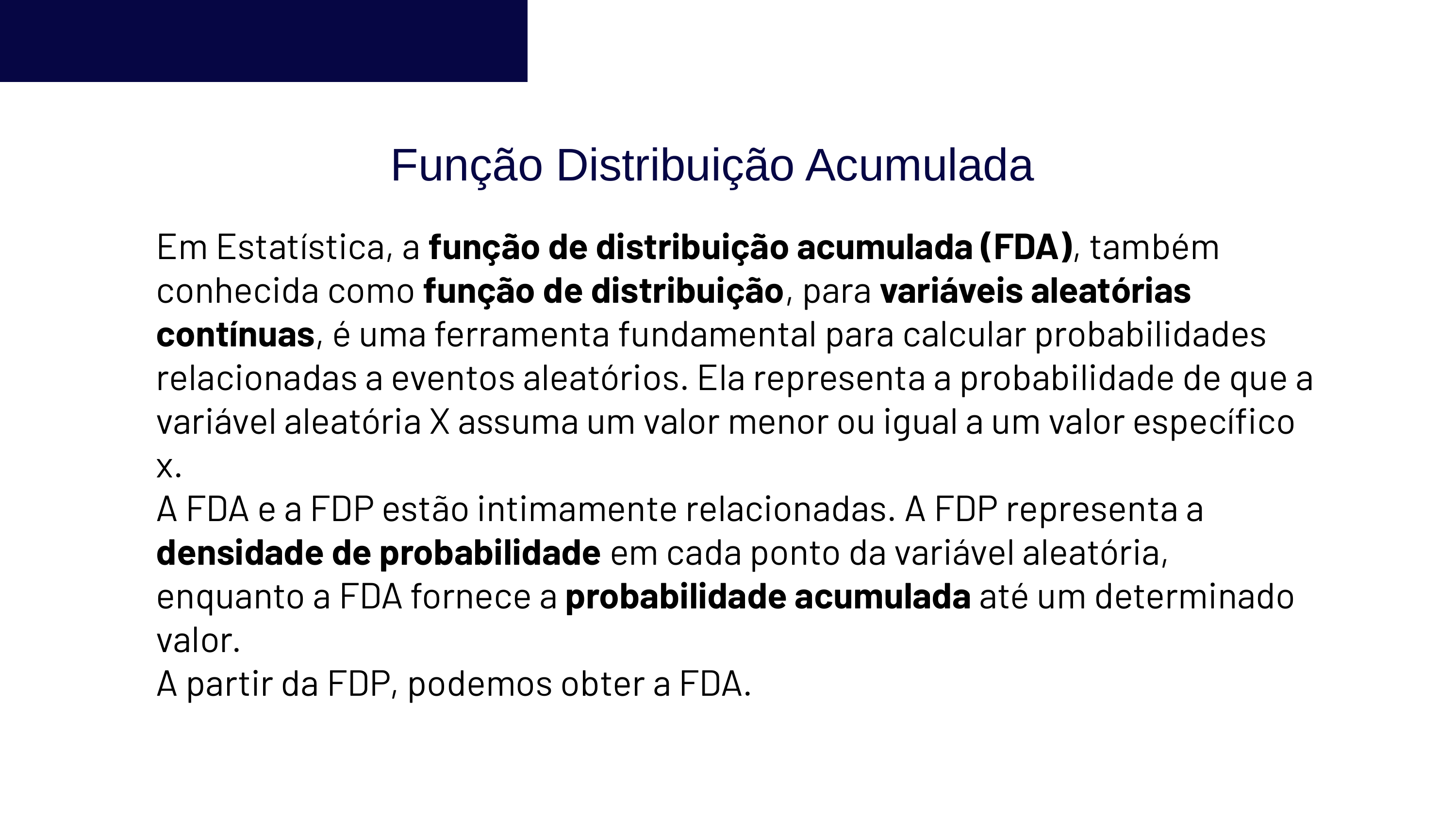

Função Distribuição Acumulada
Em Estatística, a função de distribuição acumulada (FDA), também conhecida como função de distribuição, para variáveis aleatórias contínuas, é uma ferramenta fundamental para calcular probabilidades relacionadas a eventos aleatórios. Ela representa a probabilidade de que a variável aleatória X assuma um valor menor ou igual a um valor específico x.
A FDA e a FDP estão intimamente relacionadas. A FDP representa a densidade de probabilidade em cada ponto da variável aleatória, enquanto a FDA fornece a probabilidade acumulada até um determinado valor.
A partir da FDP, podemos obter a FDA.